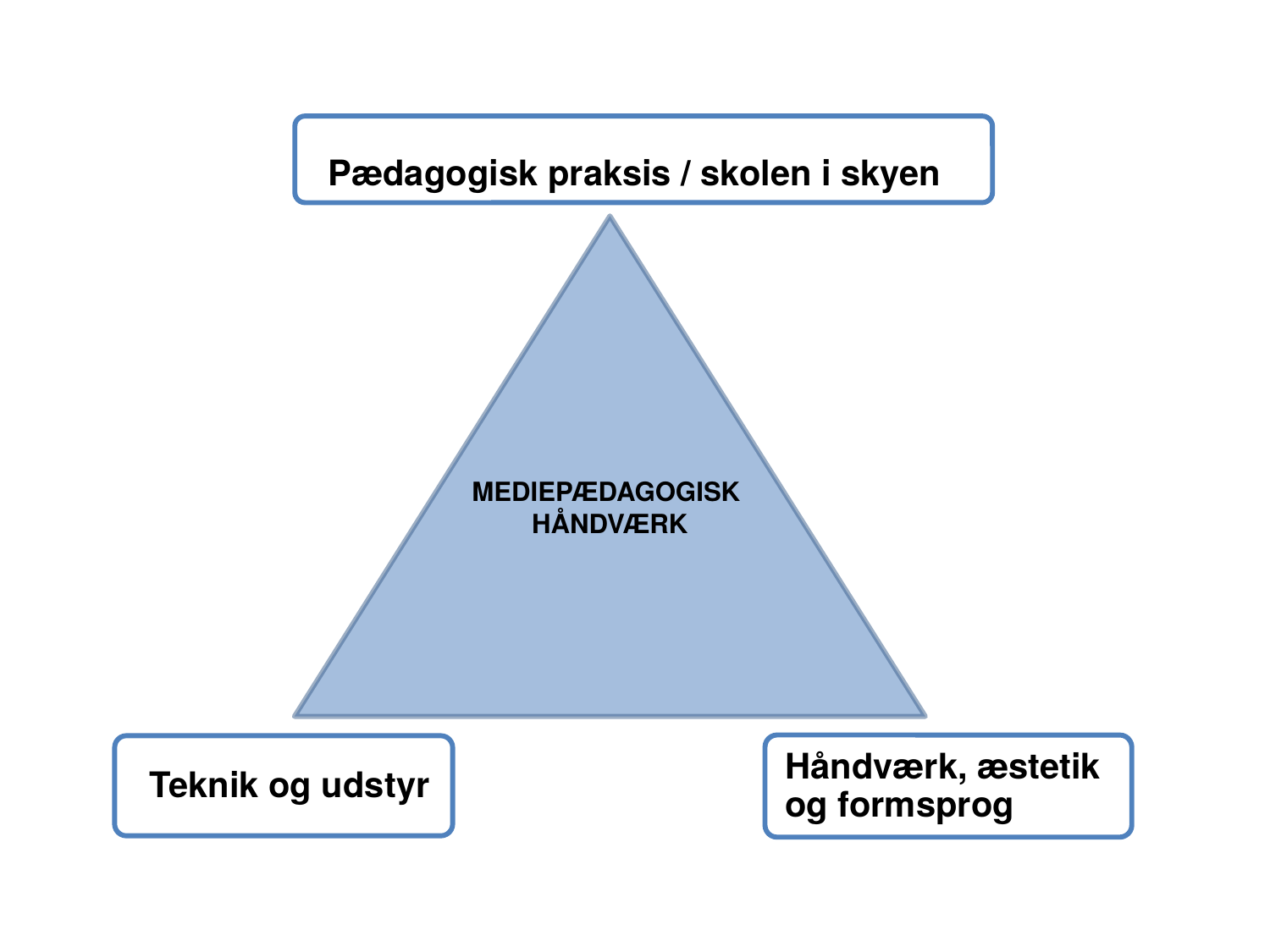

Pædagogisk praksis / skolen i skyen

MEDIEPÆDAGOGISK  HÅNDVÆRK
Håndværk, æstetik og formsprog

Teknik og udstyr